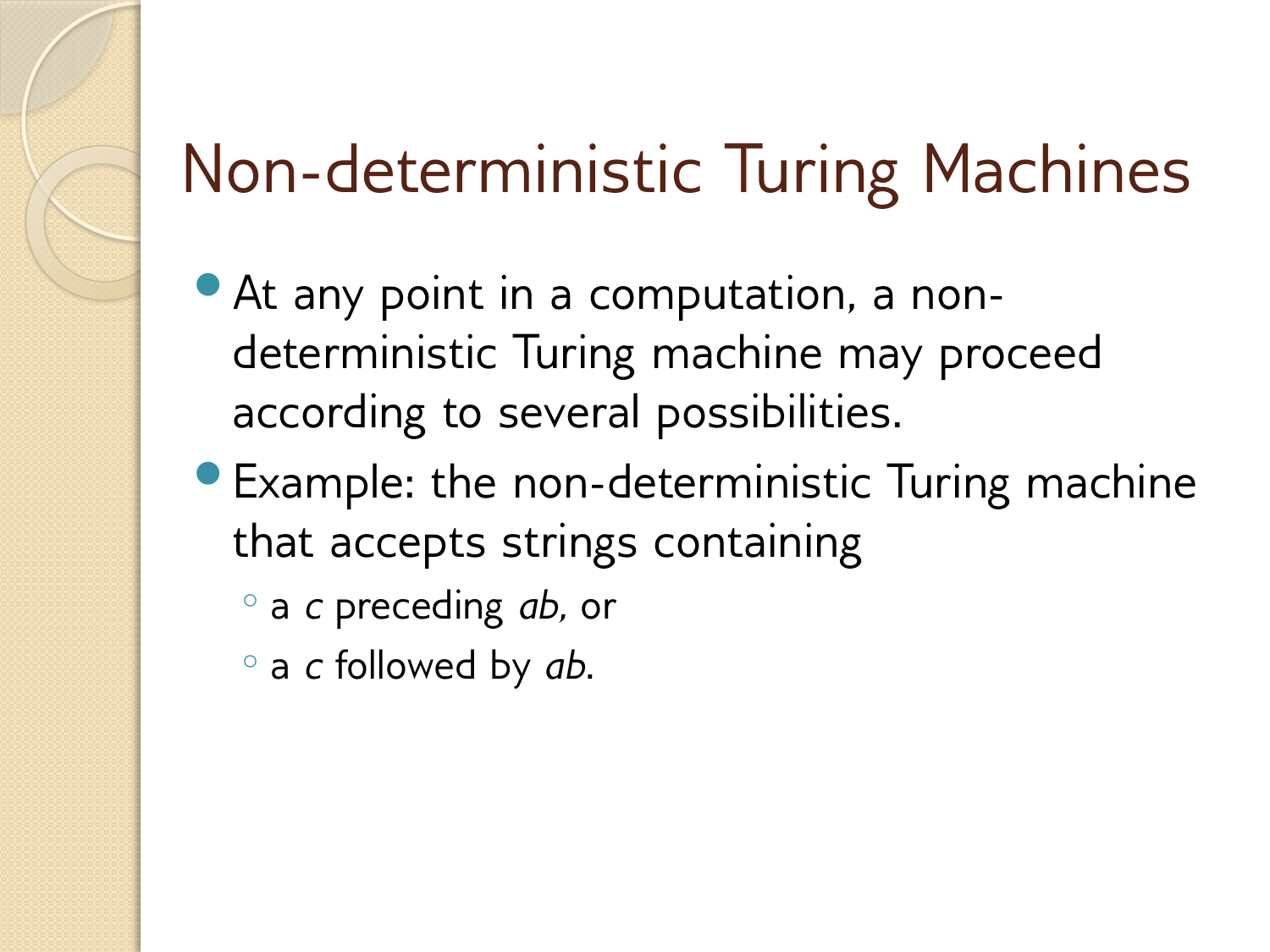

# Non-deterministic Turing Machines
At any point in a computation, a non-deterministic Turing machine may proceed according to several possibilities.
Example: the non-deterministic Turing machine that accepts strings containing
a c preceding ab, or
a c followed by ab.